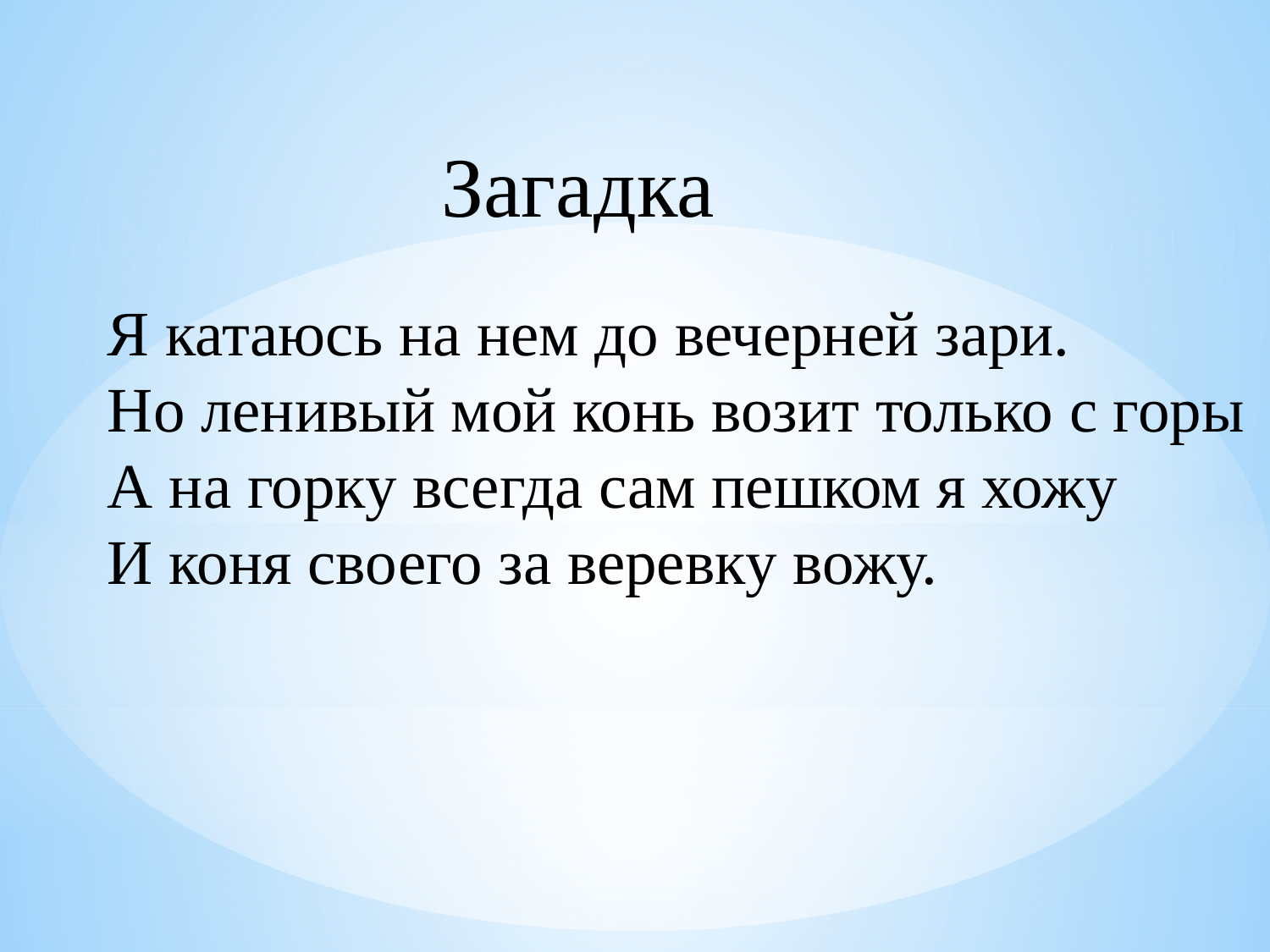

Загадка
Я катаюсь на нем до вечерней зари.
Но ленивый мой конь возит только с горы
А на горку всегда сам пешком я хожу
И коня своего за веревку вожу.